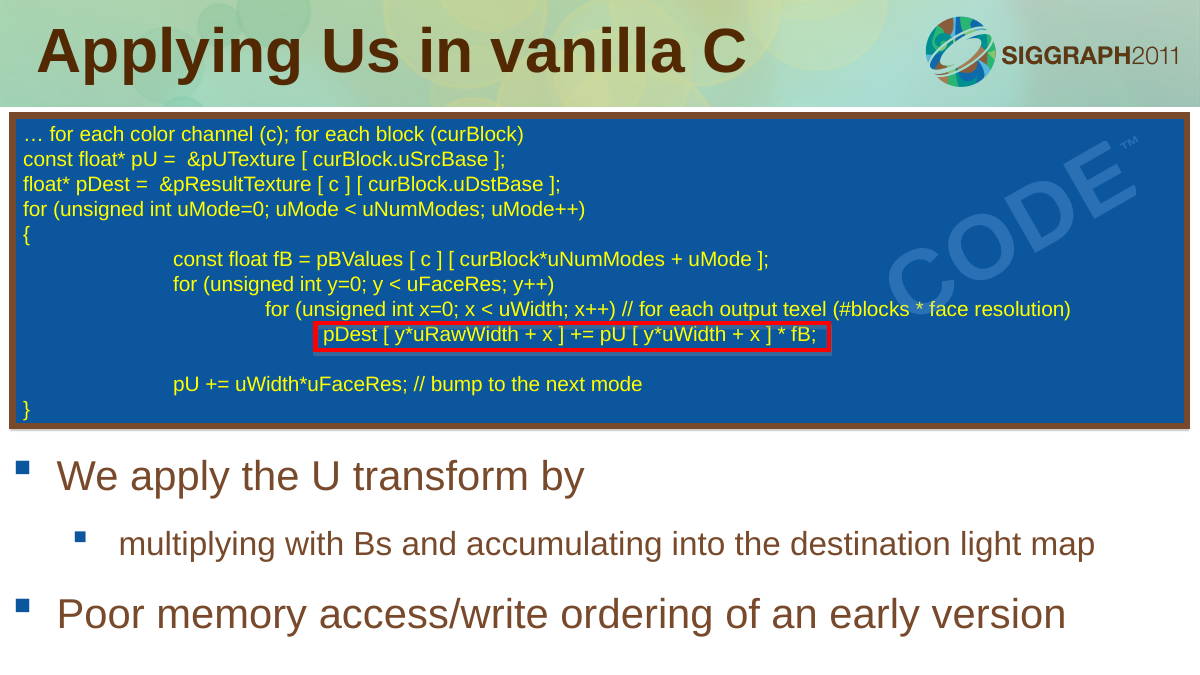

# Applying Us in vanilla C
… for each color channel (c); for each block (curBlock)
const float* pU =  &pUTexture [ curBlock.uSrcBase ];
float* pDest =  &pResultTexture [ c ] [ curBlock.uDstBase ];
for (unsigned int uMode=0; uMode < uNumModes; uMode++)
{
	const float fB = pBValues [ c ] [ curBlock*uNumModes + uMode ];
	for (unsigned int y=0; y < uFaceRes; y++)
	                for (unsigned int x=0; x < uWidth; x++) // for each output texel (#blocks * face resolution)
		pDest [ y*uRawWidth + x ] += pU [ y*uWidth + x ] * fB;

	pU += uWidth*uFaceRes; // bump to the next mode
}
CODE™

We apply the U transform by
 multiplying with Bs and accumulating into the destination light map
Poor memory access/write ordering of an early version